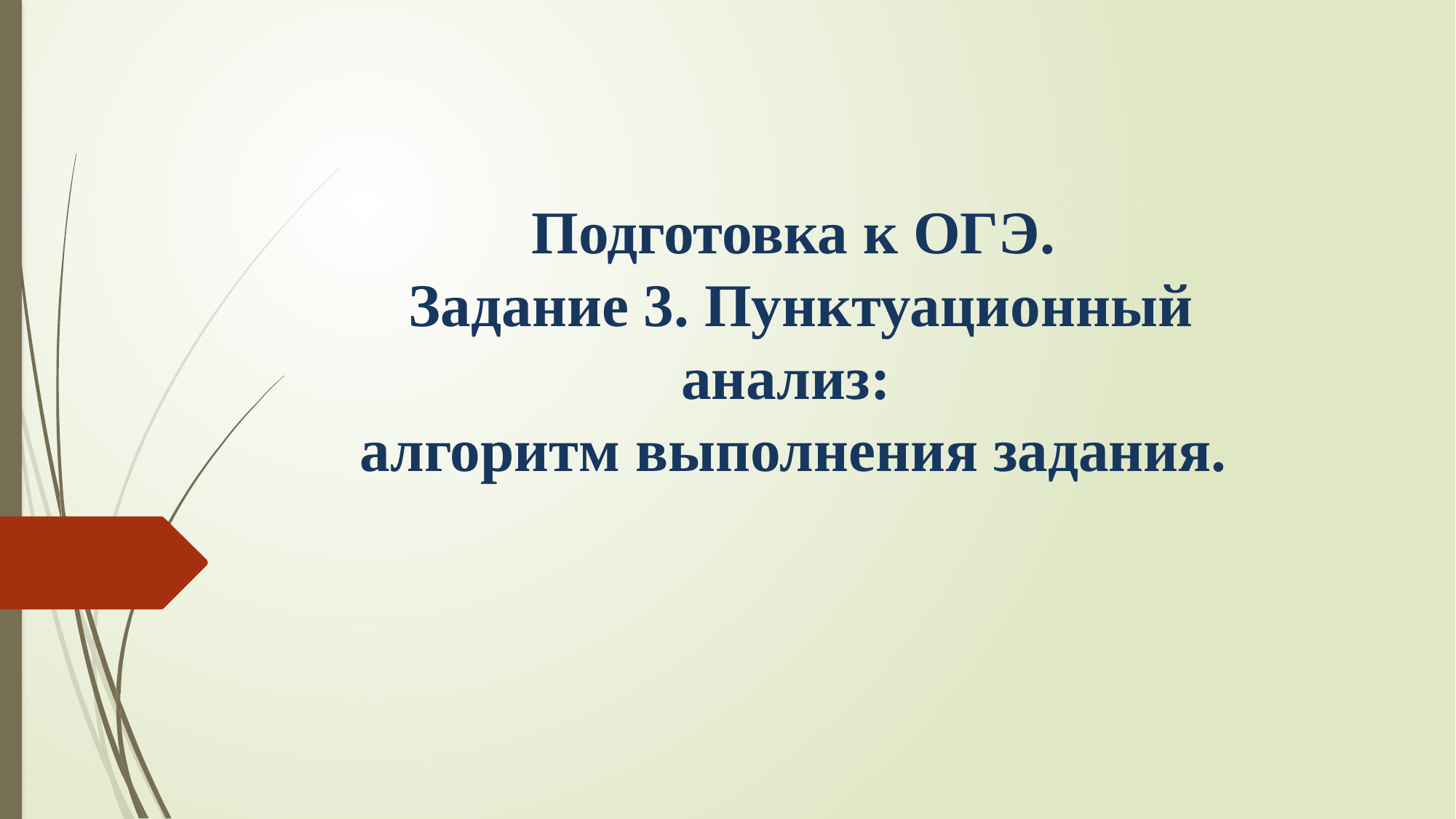

# Подготовка к ОГЭ. Задание 3. Пунктуационный анализ: алгоритм выполнения задания.